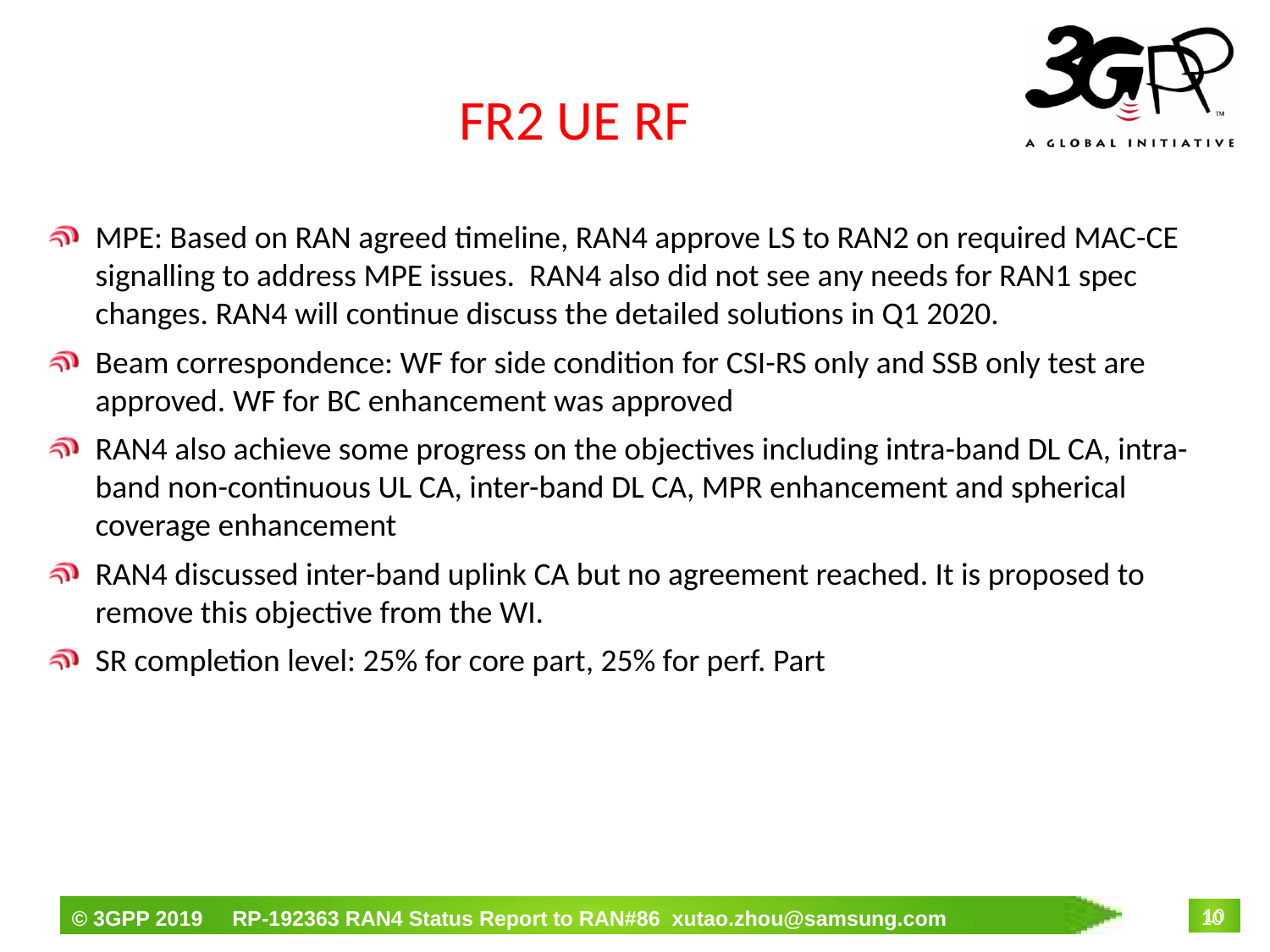

# FR2 UE RF
MPE: Based on RAN agreed timeline, RAN4 approve LS to RAN2 on required MAC-CE signalling to address MPE issues.  RAN4 also did not see any needs for RAN1 spec changes. RAN4 will continue discuss the detailed solutions in Q1 2020.
Beam correspondence: WF for side condition for CSI-RS only and SSB only test are approved. WF for BC enhancement was approved
RAN4 also achieve some progress on the objectives including intra-band DL CA, intra-band non-continuous UL CA, inter-band DL CA, MPR enhancement and spherical coverage enhancement
RAN4 discussed inter-band uplink CA but no agreement reached. It is proposed to remove this objective from the WI.
SR completion level: 25% for core part, 25% for perf. Part

10